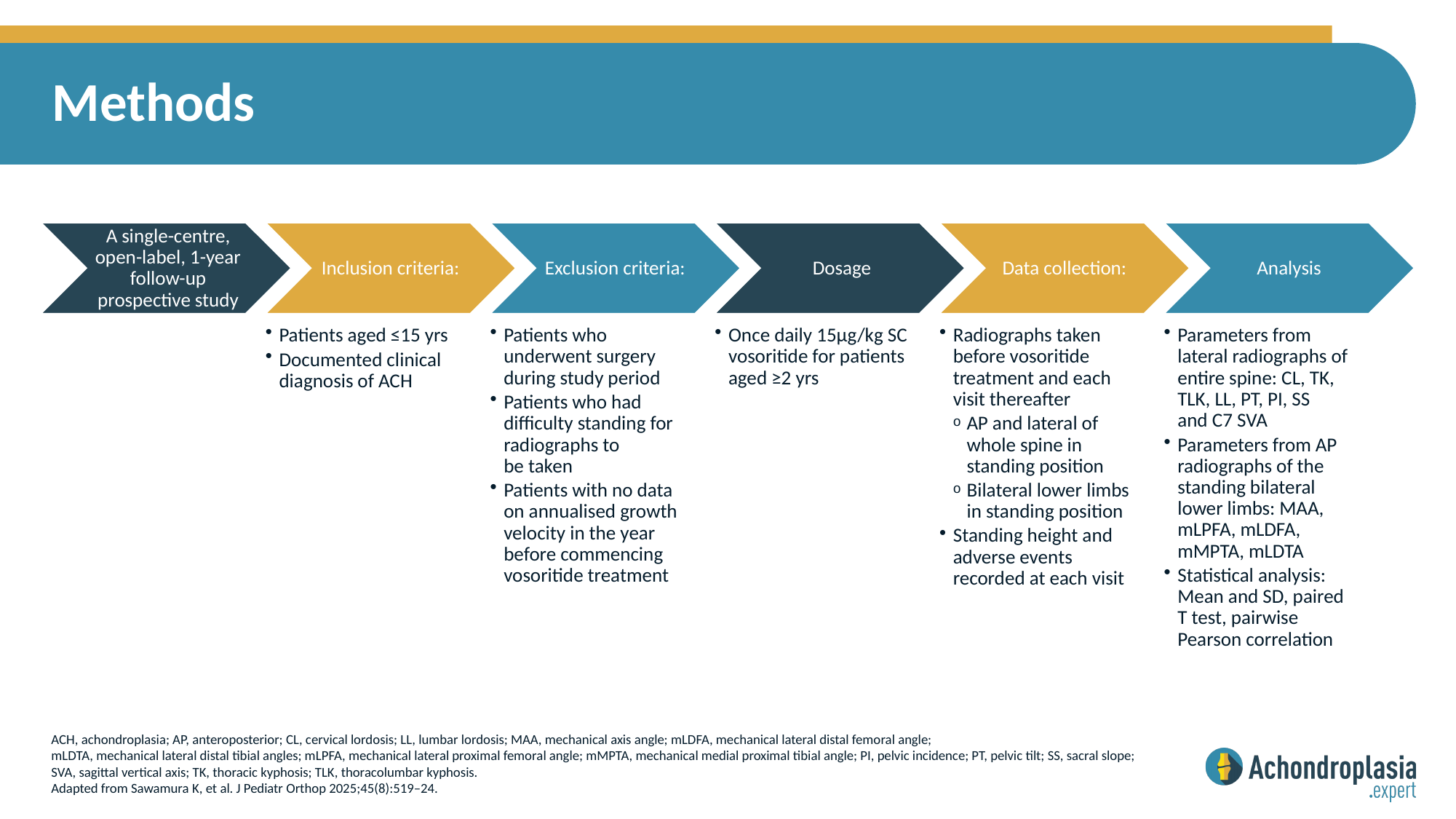

# Methods
A single-centre, open-label, 1-year follow-up prospective study
Inclusion criteria:
Patients aged ≤15 yrs
Documented clinical diagnosis of ACH
Exclusion criteria:
Patients who underwent surgery during study period
Patients who had difficulty standing for radiographs to
be taken
Patients with no data on annualised growth velocity in the year before commencing vosoritide treatment
Dosage
Once daily 15µg/kg SC vosoritide for patients aged ≥2 yrs
Data collection:
Radiographs taken before vosoritide treatment and each visit thereafter
AP and lateral of whole spine in standing position
Bilateral lower limbs in standing position
Standing height and adverse events recorded at each visit
Analysis
Parameters from lateral radiographs of entire spine: CL, TK, TLK, LL, PT, PI, SS
and C7 SVA
Parameters from AP radiographs of the standing bilateral lower limbs: MAA, mLPFA, mLDFA, mMPTA, mLDTA
Statistical analysis: Mean and SD, paired
T test, pairwise Pearson correlation
ACH, achondroplasia; AP, anteroposterior; CL, cervical lordosis; LL, lumbar lordosis; MAA, mechanical axis angle; mLDFA, mechanical lateral distal femoral angle;
mLDTA, mechanical lateral distal tibial angles; mLPFA, mechanical lateral proximal femoral angle; mMPTA, mechanical medial proximal tibial angle; PI, pelvic incidence; PT, pelvic tilt; SS, sacral slope;
SVA, sagittal vertical axis; TK, thoracic kyphosis; TLK, thoracolumbar kyphosis.
Adapted from Sawamura K, et al. J Pediatr Orthop 2025;45(8):519–24.